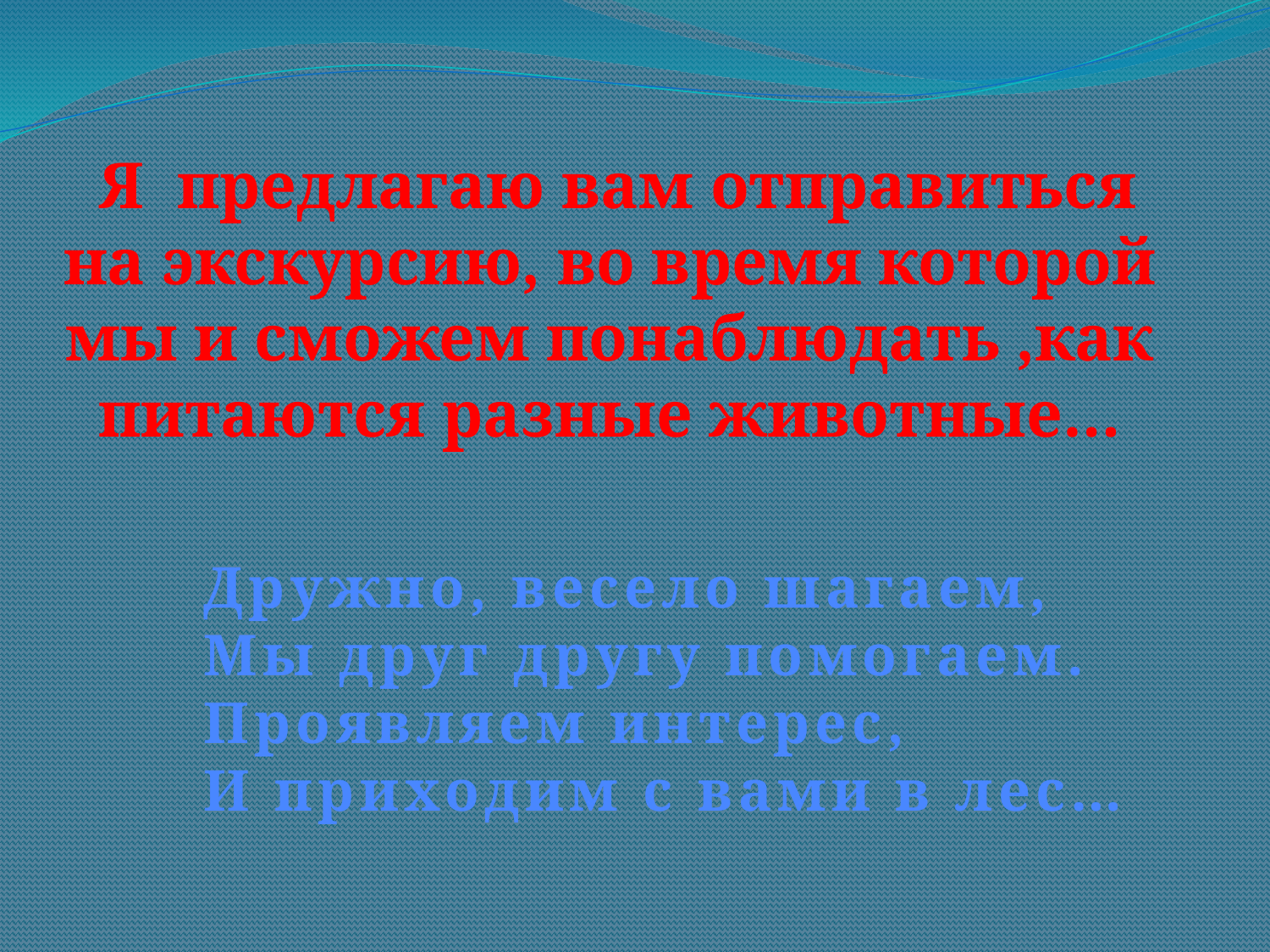

Я  предлагаю вам отправиться на экскурсию, во время которой мы и сможем понаблюдать ,как питаются разные животные…
Дружно, весело шагаем,
Мы друг другу помогаем.
Проявляем интерес,
И приходим с вами в лес…